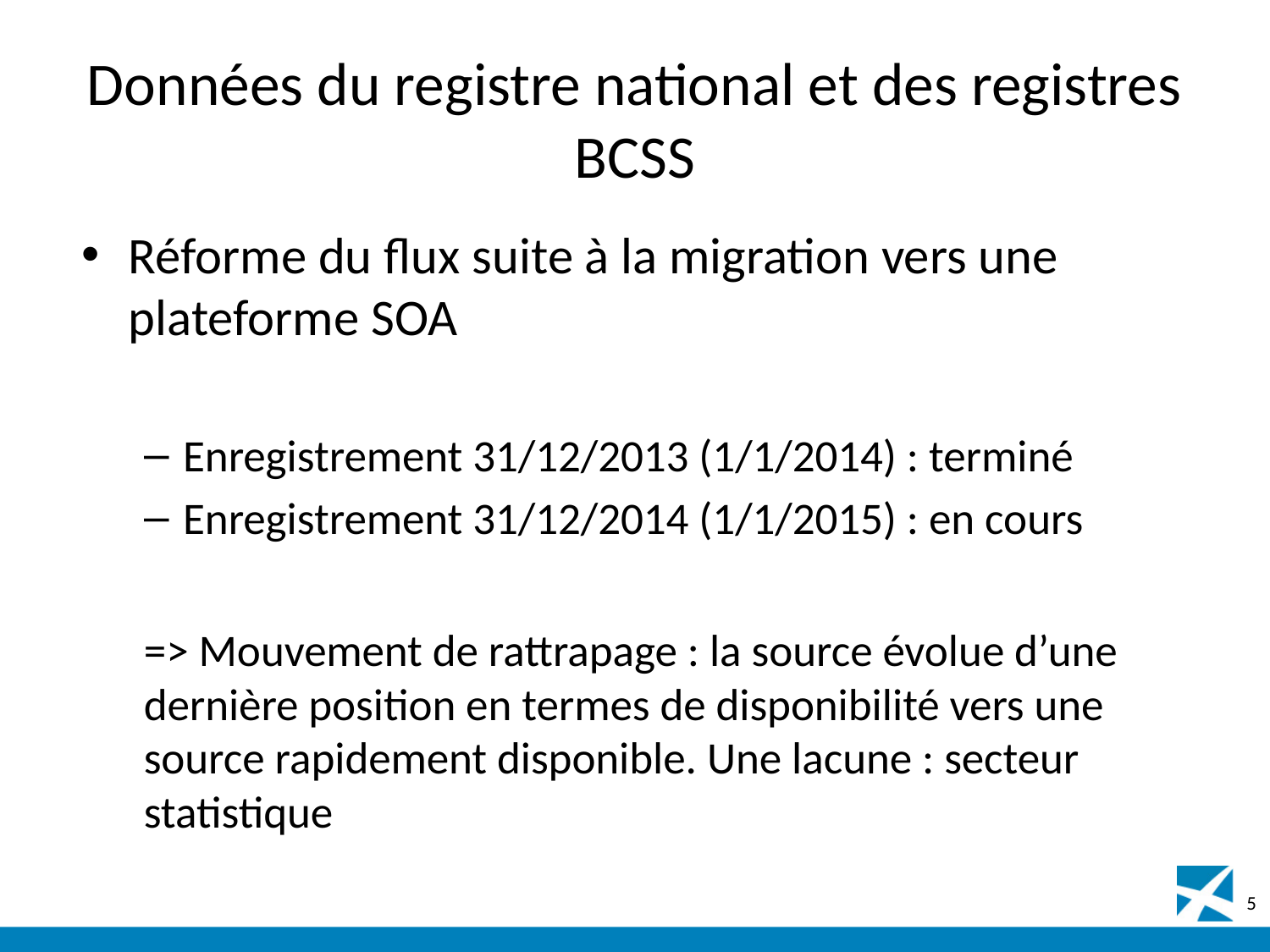

# Données du registre national et des registres BCSS
Réforme du flux suite à la migration vers une plateforme SOA

Enregistrement 31/12/2013 (1/1/2014) : terminé
Enregistrement 31/12/2014 (1/1/2015) : en cours

=> Mouvement de rattrapage : la source évolue d’une dernière position en termes de disponibilité vers une source rapidement disponible. Une lacune : secteur statistique